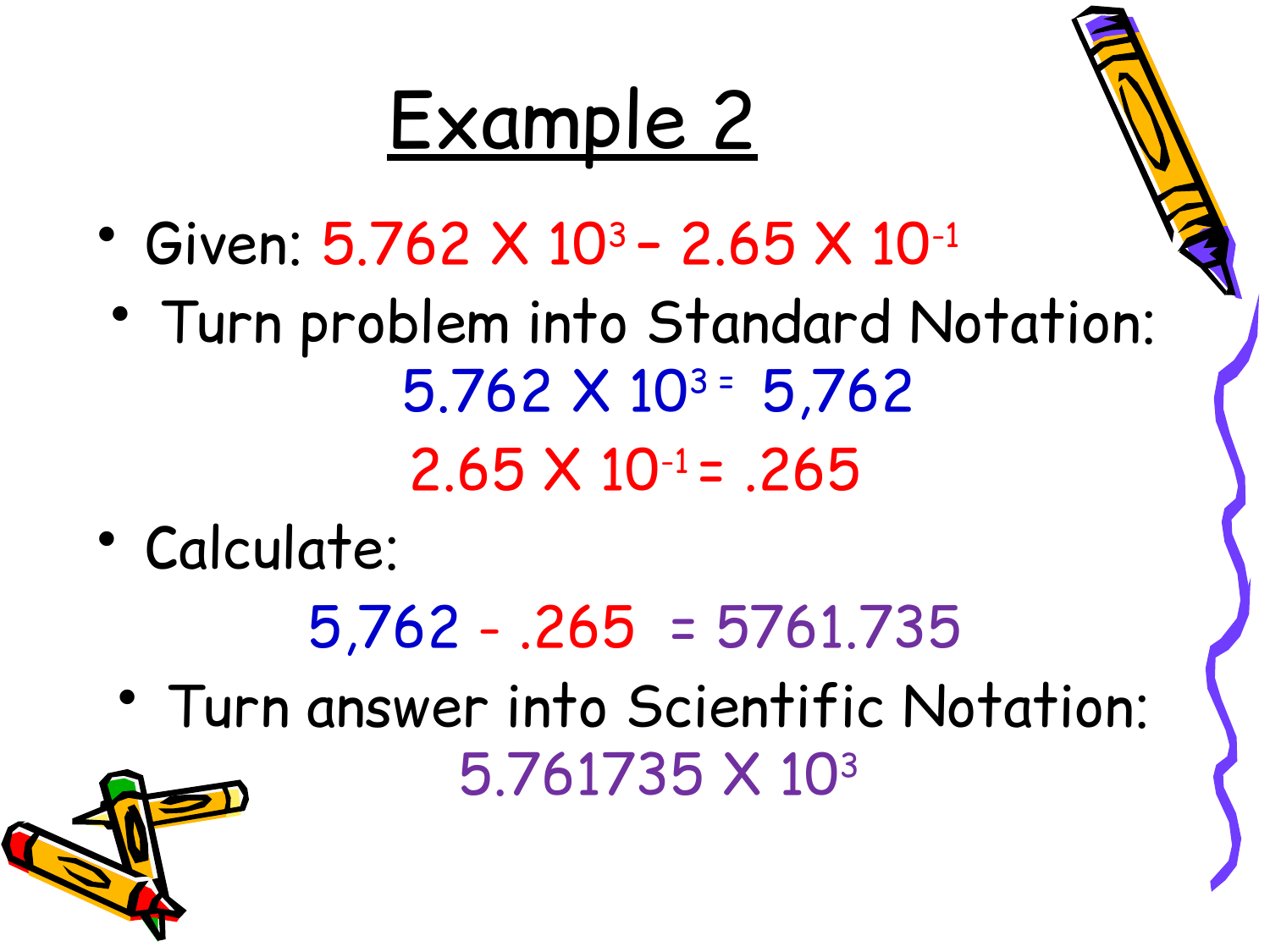

Example 2
Given: 5.762 X 103 – 2.65 X 10-1
Turn problem into Standard Notation: 5.762 X 103 =  5,762
2.65 X 10-1 = .265
Calculate:
5,762 - .265  = 5761.735
Turn answer into Scientific Notation: 5.761735 X 103